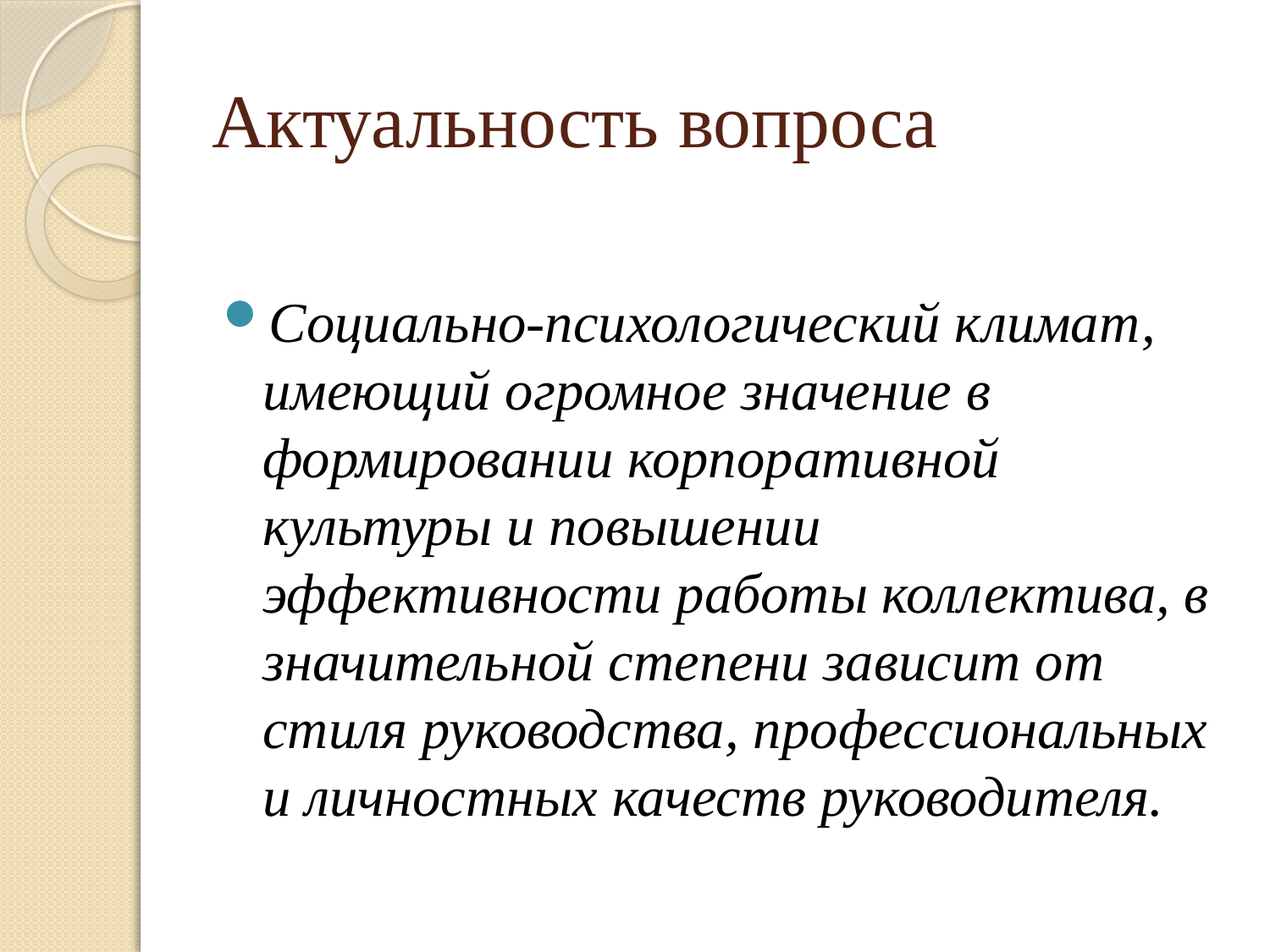

# Актуальность вопроса

Социально-психологический климат, имеющий огромное значение в формировании корпоративной культуры и повышении эффективности работы коллектива, в значительной степени зависит от стиля руководства, профессиональных  и личностных качеств руководителя.